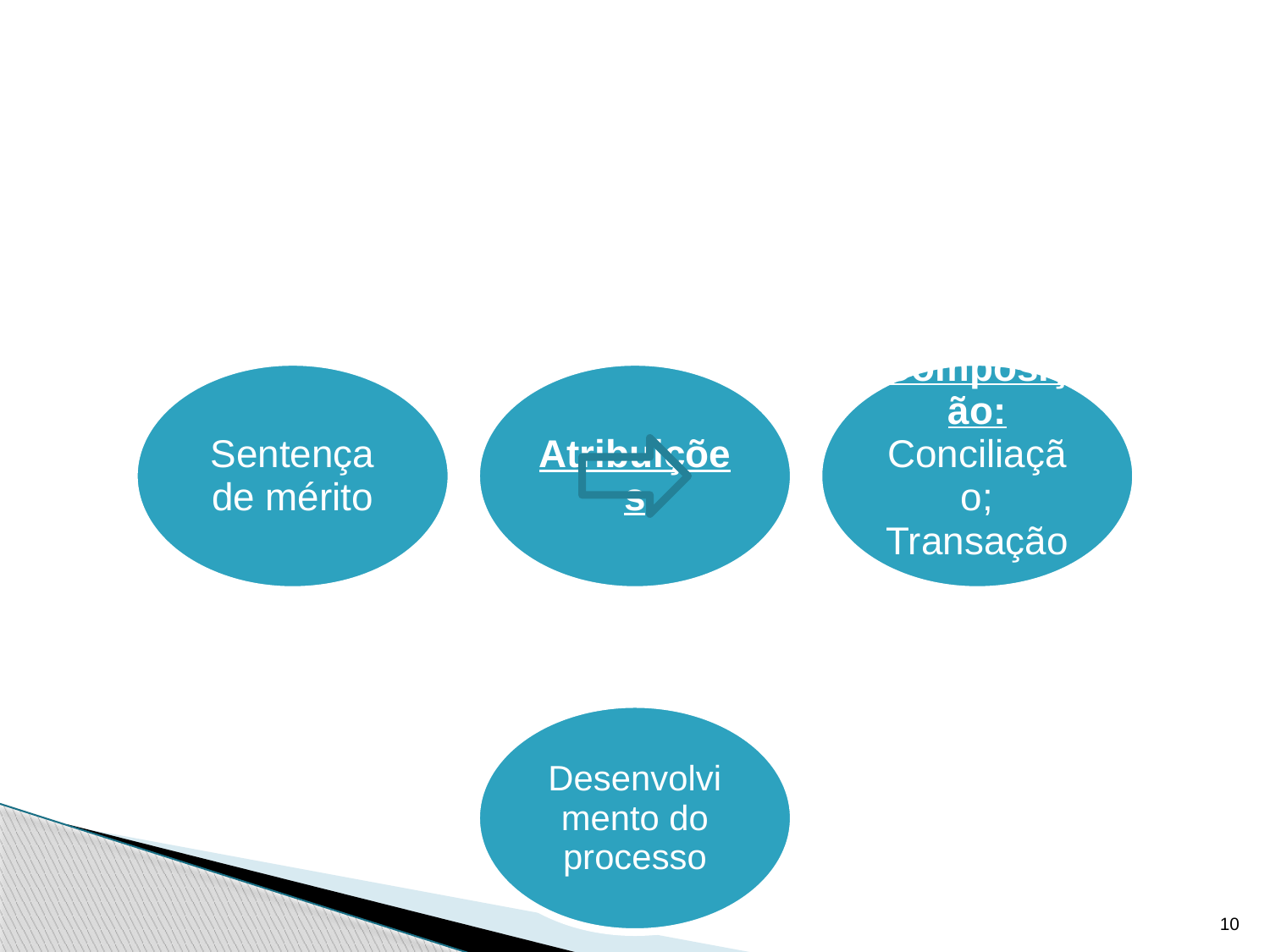

Atribuições
Composição:
Conciliação;
Transação.
Desenvolvimento do processo
Sentença de mérito
10